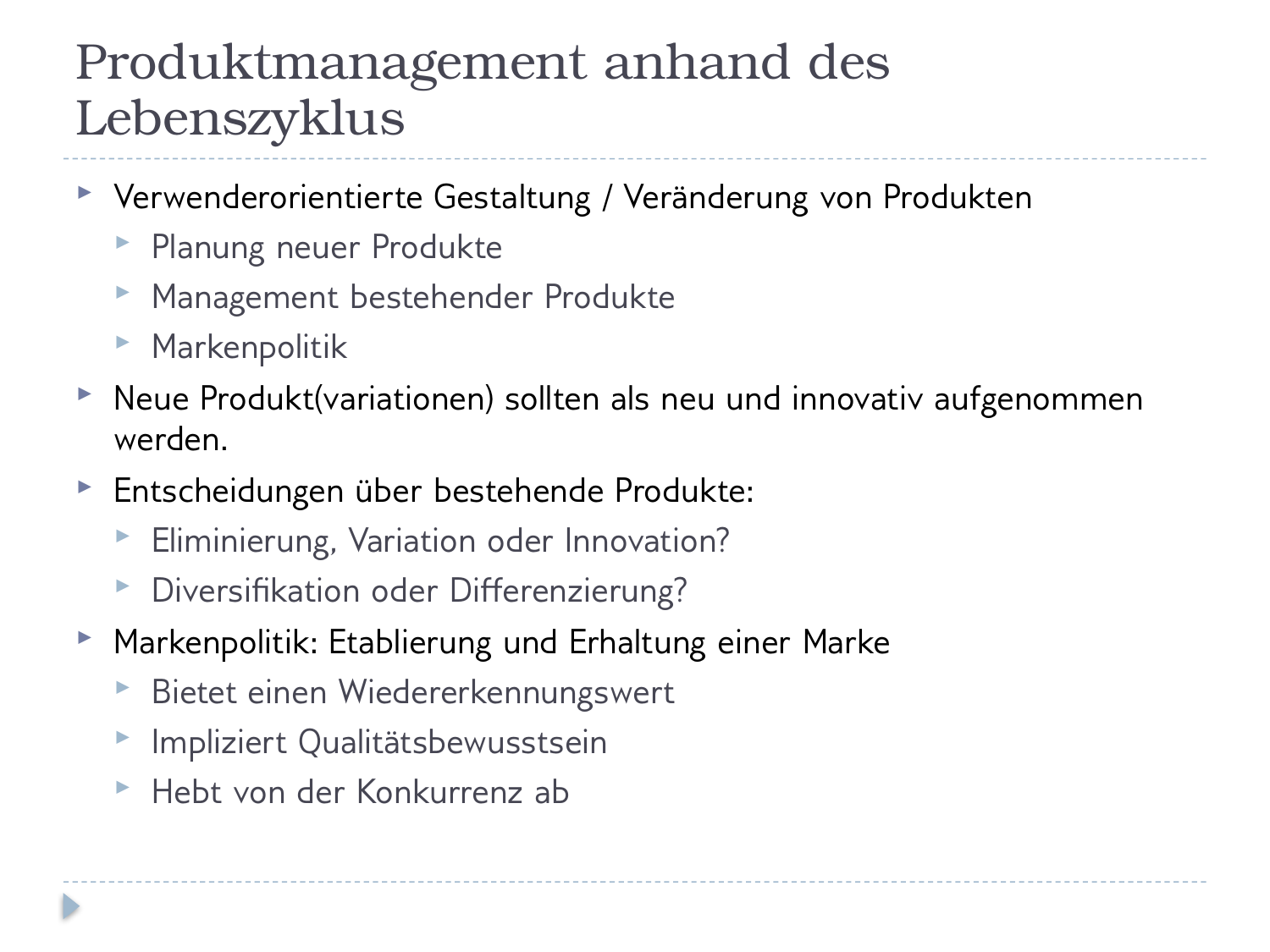

Produktmanagement anhand des Lebenszyklus
Verwenderorientierte Gestaltung / Veränderung von Produkten
Planung neuer Produkte
Management bestehender Produkte
Markenpolitik
Neue Produkt(variationen) sollten als neu und innovativ aufgenommen werden.
Entscheidungen über bestehende Produkte:
Eliminierung, Variation oder Innovation?
Diversifikation oder Differenzierung?
Markenpolitik: Etablierung und Erhaltung einer Marke
Bietet einen Wiedererkennungswert
Impliziert Qualitätsbewusstsein
Hebt von der Konkurrenz ab